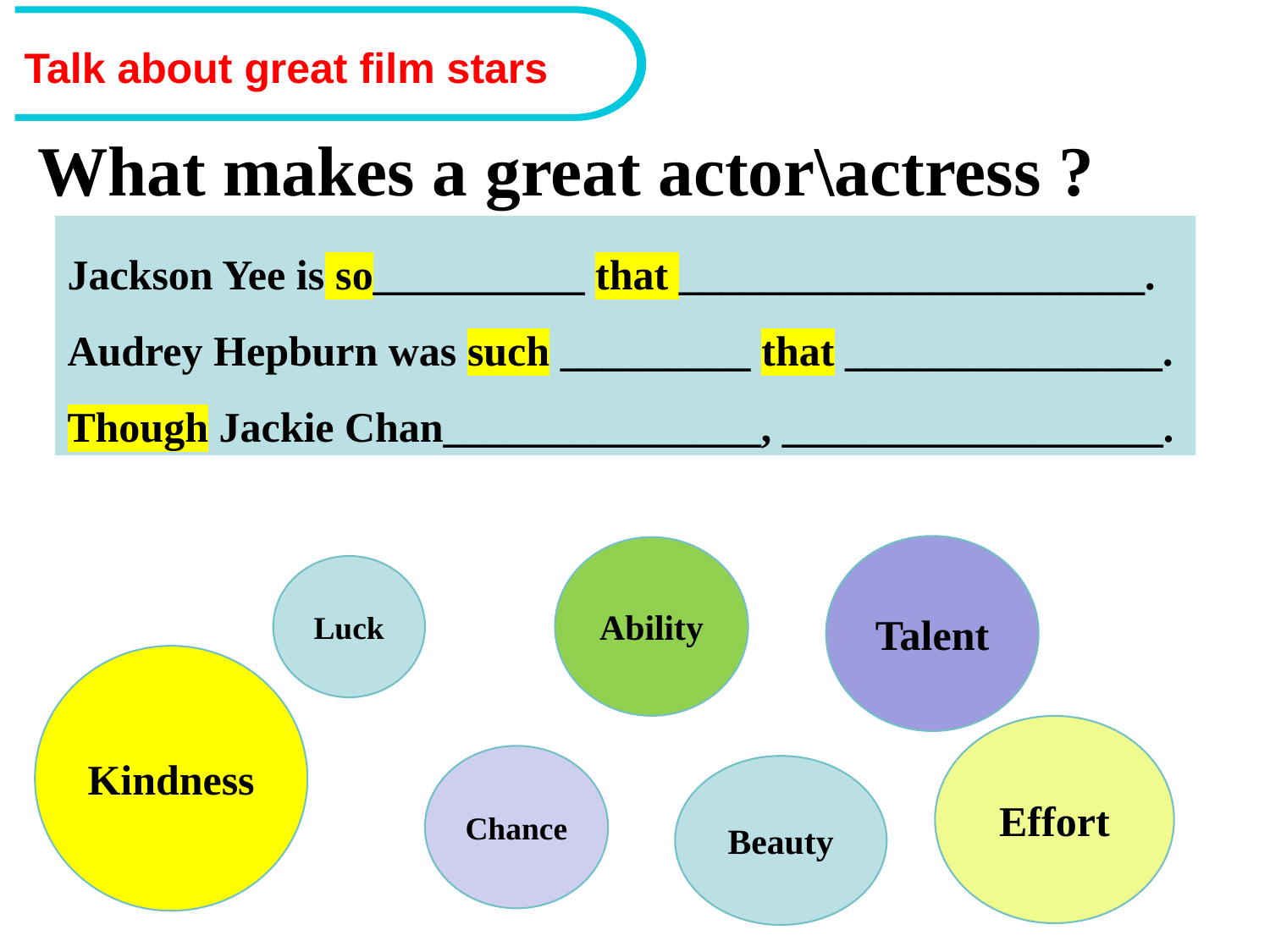

Talk about great film stars
# What makes a great actor\actress ?

Jackson Yee is so__________ that ______________________.
Audrey Hepburn was such _________ that _______________.
Though Jackie Chan_______________, __________________.
Talent
Ability
Luck
Kindness
Effort
Chance
Beauty